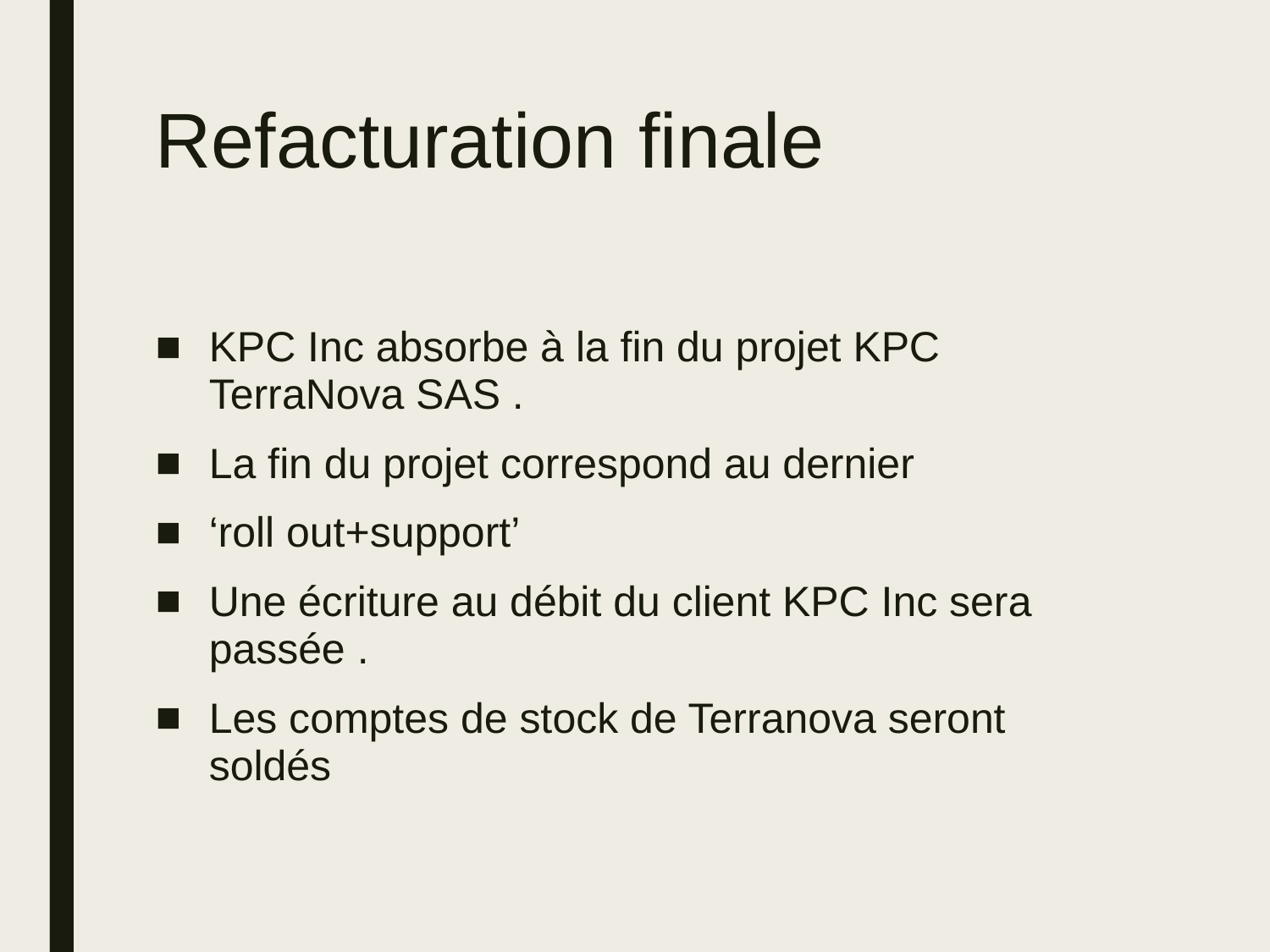

# Refacturation finale
KPC Inc absorbe à la fin du projet KPC TerraNova SAS .
La fin du projet correspond au dernier
‘roll out+support’
Une écriture au débit du client KPC Inc sera passée .
Les comptes de stock de Terranova seront soldés